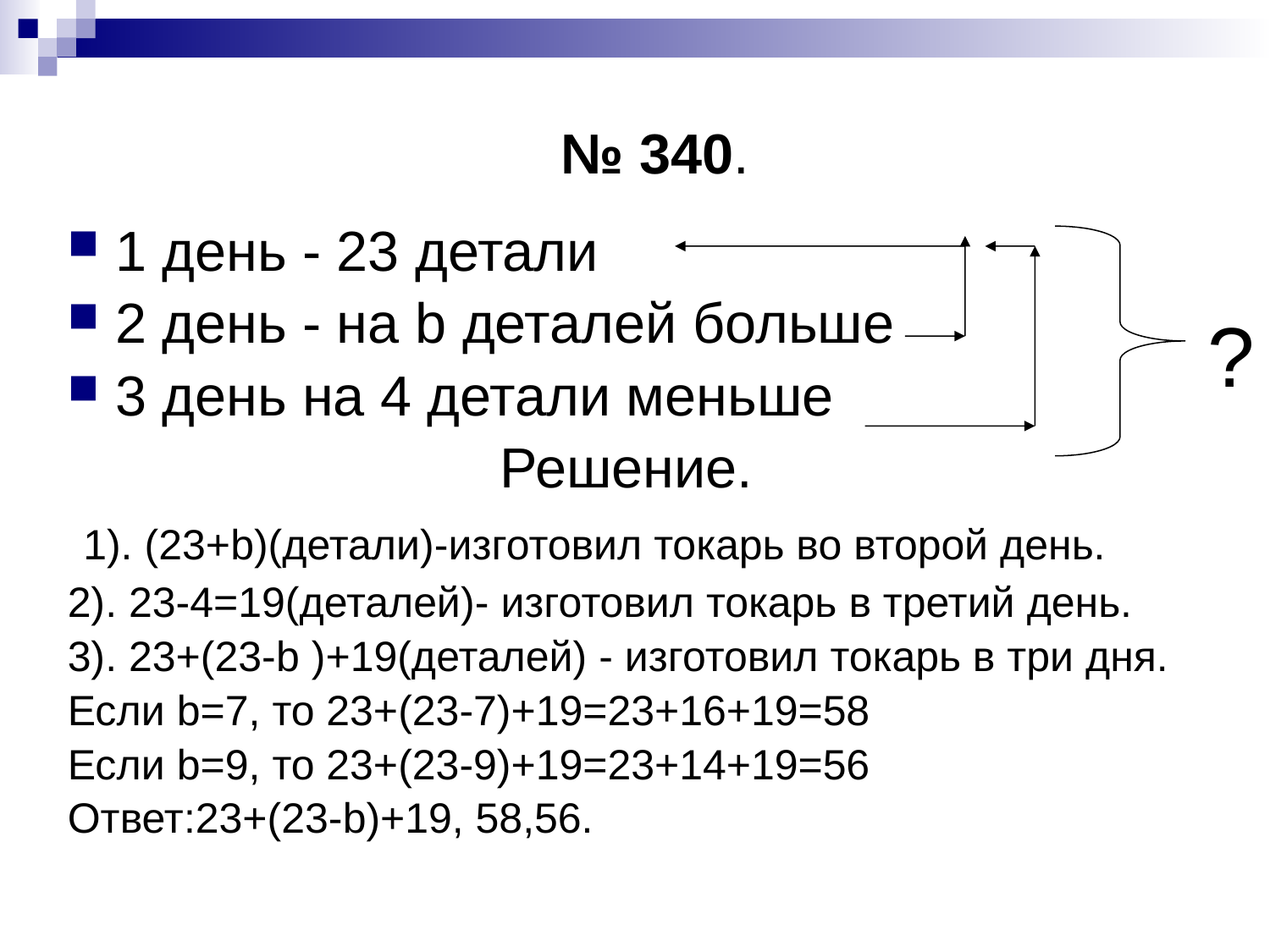

# № 340.
1 день - 23 детали
2 день - на b деталей больше
3 день на 4 детали меньше
Решение.
 1). (23+b)(детали)-изготовил токарь во второй день.
2). 23-4=19(деталей)- изготовил токарь в третий день.
3). 23+(23-b )+19(деталей) - изготовил токарь в три дня.
Если b=7, то 23+(23-7)+19=23+16+19=58
Если b=9, то 23+(23-9)+19=23+14+19=56
Ответ:23+(23-b)+19, 58,56.

?